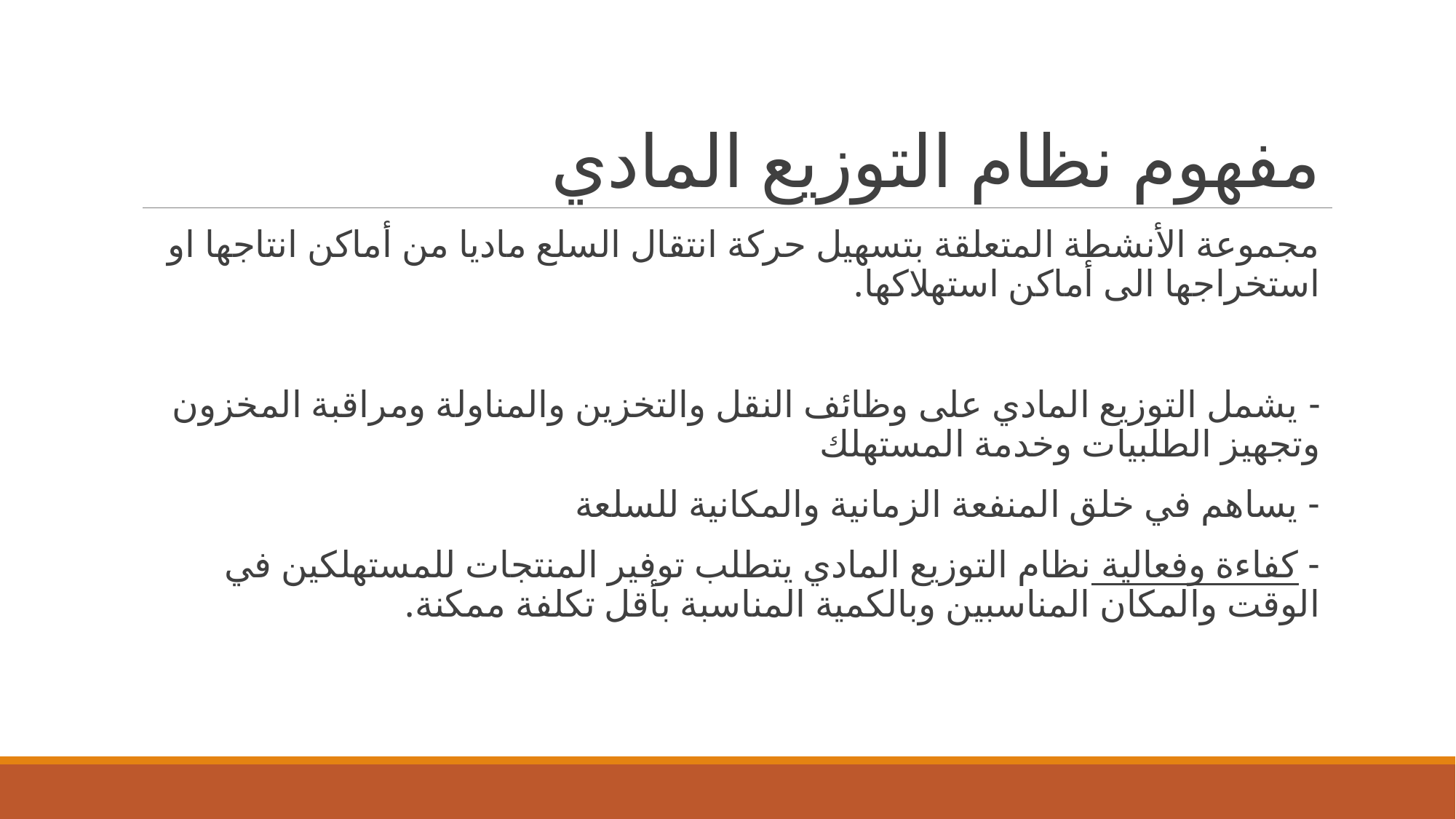

# مفهوم نظام التوزيع المادي
مجموعة الأنشطة المتعلقة بتسهيل حركة انتقال السلع ماديا من أماكن انتاجها او استخراجها الى أماكن استهلاكها.

- يشمل التوزيع المادي على وظائف النقل والتخزين والمناولة ومراقبة المخزون وتجهيز الطلبيات وخدمة المستهلك
- يساهم في خلق المنفعة الزمانية والمكانية للسلعة
- كفاءة وفعالية نظام التوزيع المادي يتطلب توفير المنتجات للمستهلكين في الوقت والمكان المناسبين وبالكمية المناسبة بأقل تكلفة ممكنة.